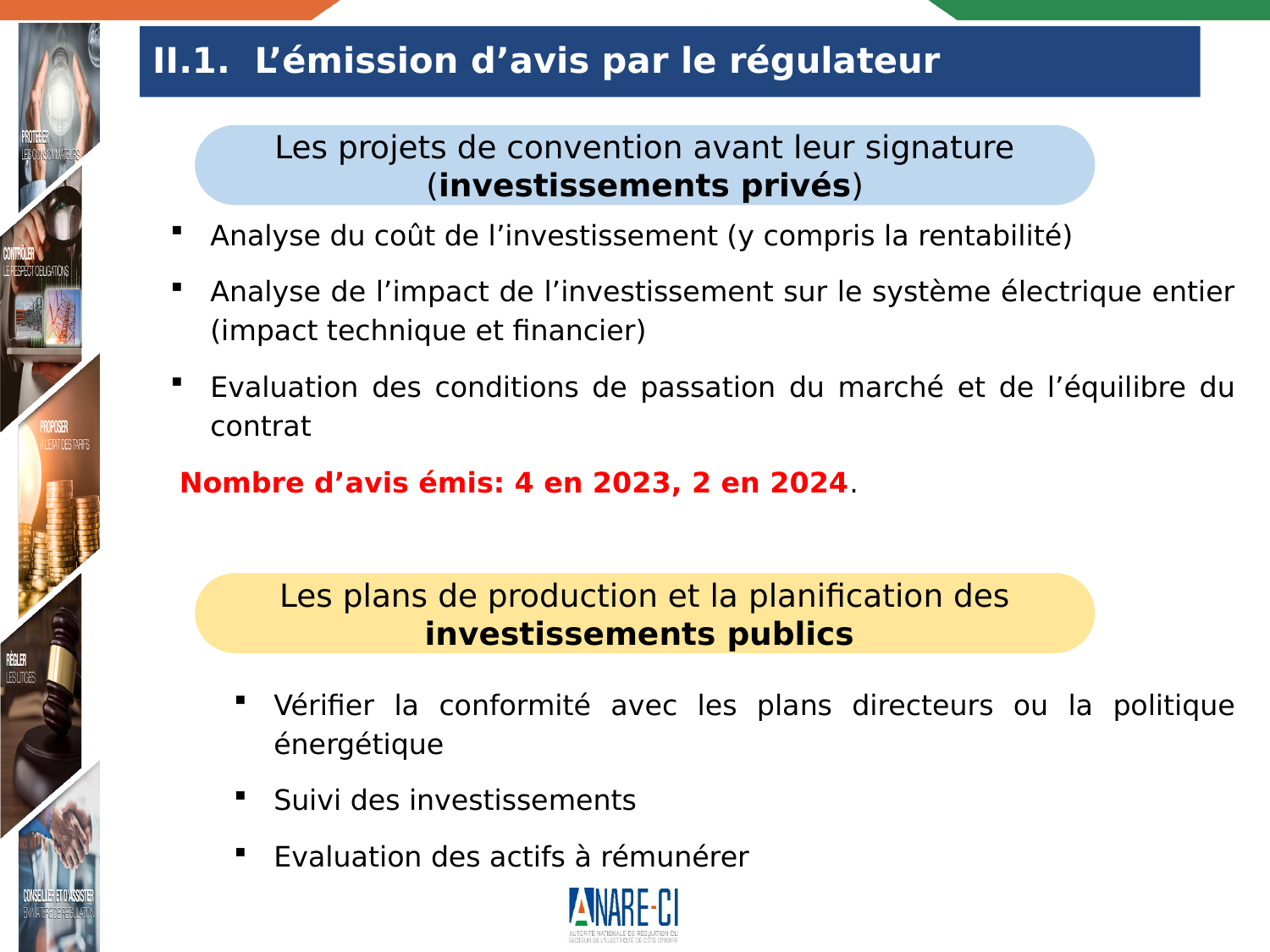

# II.1.  L’émission d’avis par le régulateur
Les projets de convention avant leur signature (investissements privés)
Analyse du coût de l’investissement (y compris la rentabilité)
Analyse de l’impact de l’investissement sur le système électrique entier (impact technique et financier)
Evaluation des conditions de passation du marché et de l’équilibre du contrat
 Nombre d’avis émis: 4 en 2023, 2 en 2024.
Les plans de production et la planification des investissements publics
Vérifier la conformité avec les plans directeurs ou la politique énergétique
Suivi des investissements
Evaluation des actifs à rémunérer